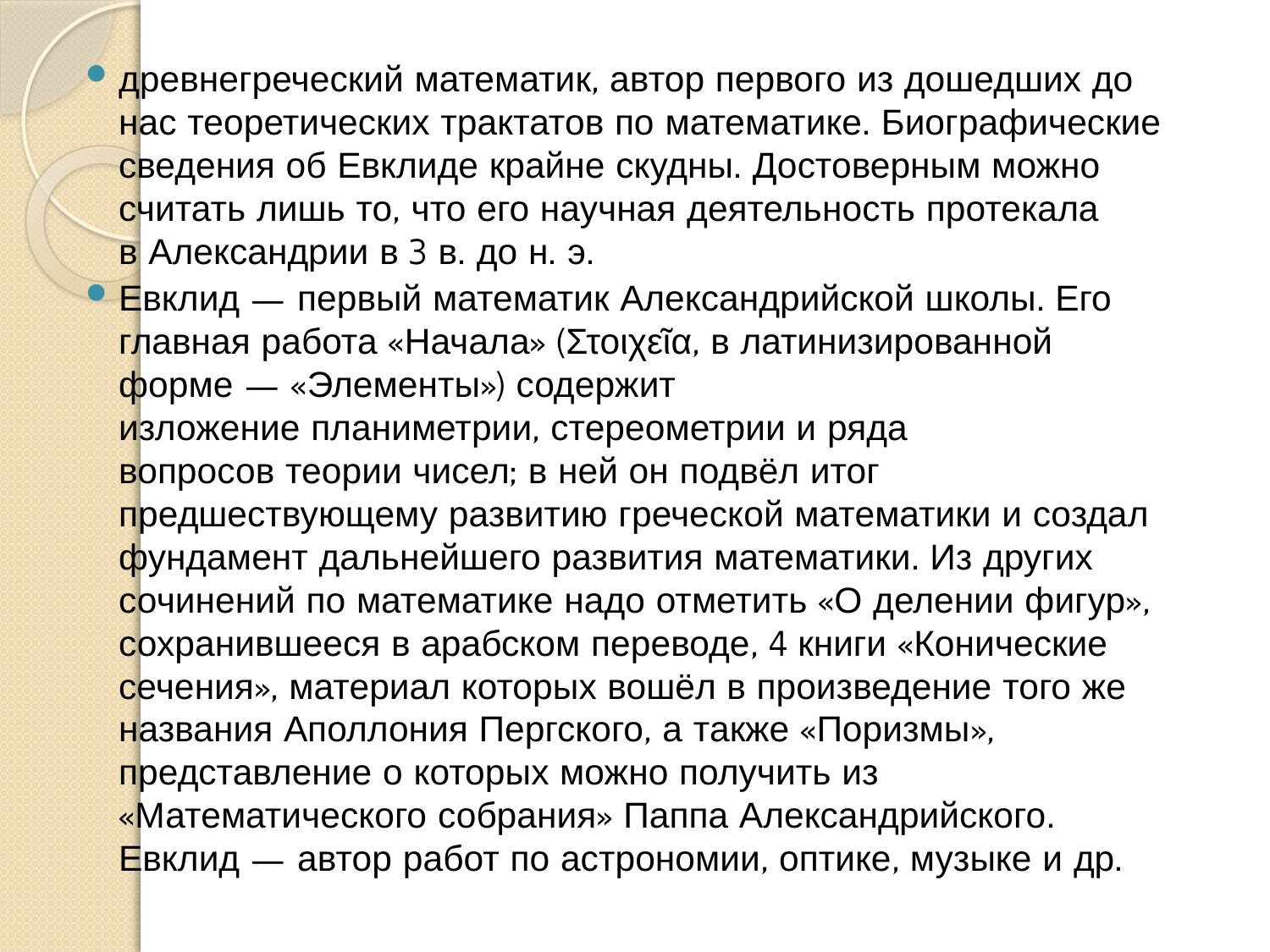

древнегреческий математик, автор первого из дошедших до нас теоретических трактатов по математике. Биографические сведения об Евклиде крайне скудны. Достоверным можно считать лишь то, что его научная деятельность протекала в Александрии в 3 в. до н. э.
Евклид — первый математик Александрийской школы. Его главная работа «Начала» (Στοιχεῖα, в латинизированной форме — «Элементы») содержит изложение планиметрии, стереометрии и ряда вопросов теории чисел; в ней он подвёл итог предшествующему развитию греческой математики и создал фундамент дальнейшего развития математики. Из других сочинений по математике надо отметить «О делении фигур», сохранившееся в арабском переводе, 4 книги «Конические сечения», материал которых вошёл в произведение того же названия Аполлония Пергского, а также «Поризмы», представление о которых можно получить из «Математического собрания» Паппа Александрийского. Евклид — автор работ по астрономии, оптике, музыке и др.

#